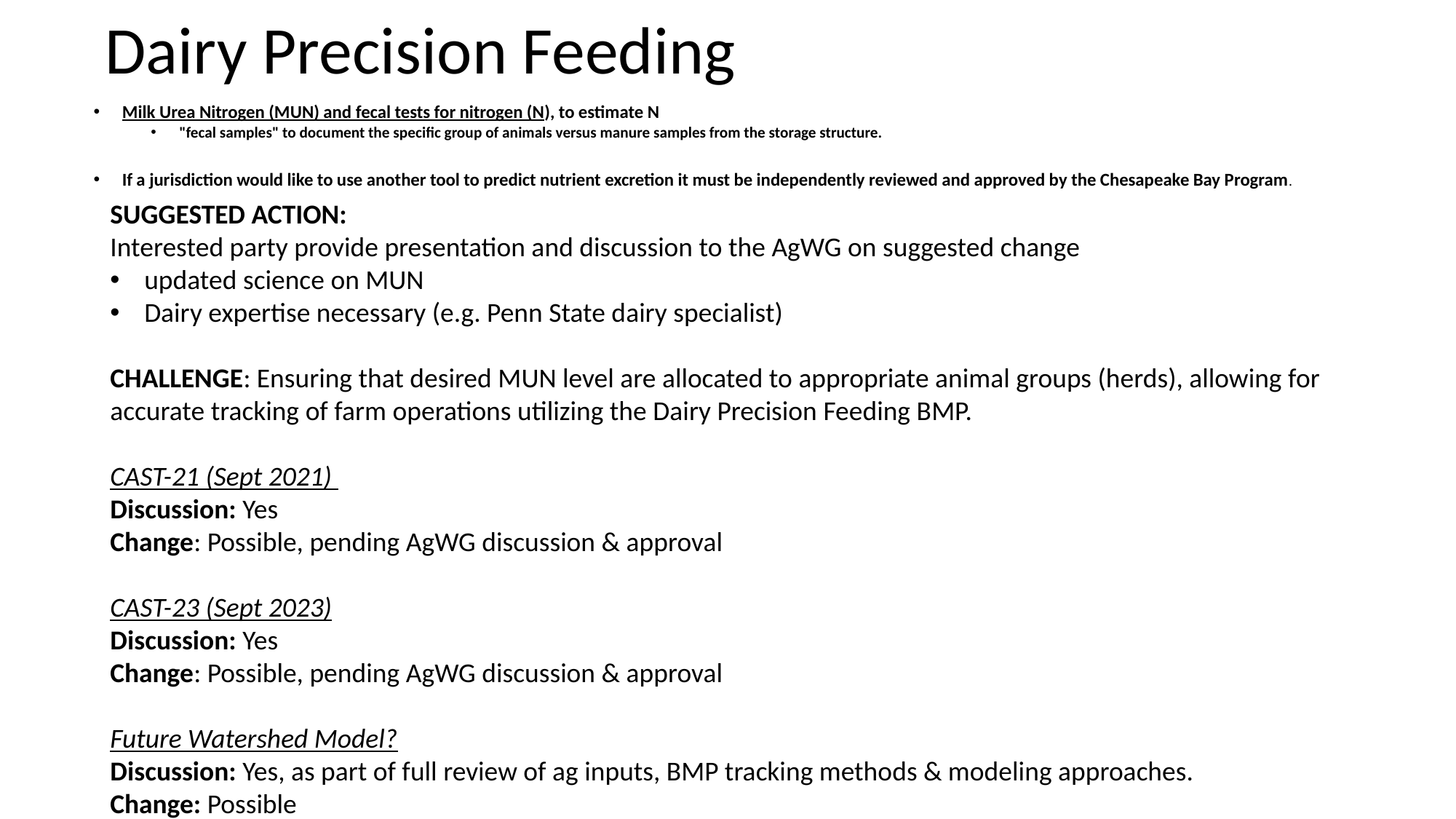

# Dairy Precision Feeding
Milk Urea Nitrogen (MUN) and fecal tests for nitrogen (N), to estimate N
"fecal samples" to document the specific group of animals versus manure samples from the storage structure.

If a jurisdiction would like to use another tool to predict nutrient excretion it must be independently reviewed and approved by the Chesapeake Bay Program.

SUGGESTED ACTION:
Interested party provide presentation and discussion to the AgWG on suggested change
updated science on MUN
Dairy expertise necessary (e.g. Penn State dairy specialist)

CHALLENGE: Ensuring that desired MUN level are allocated to appropriate animal groups (herds), allowing for accurate tracking of farm operations utilizing the Dairy Precision Feeding BMP.

CAST-21 (Sept 2021)
Discussion: Yes
Change: Possible, pending AgWG discussion & approval

CAST-23 (Sept 2023)
Discussion: Yes
Change: Possible, pending AgWG discussion & approval

Future Watershed Model?
Discussion: Yes, as part of full review of ag inputs, BMP tracking methods & modeling approaches.
Change: Possible